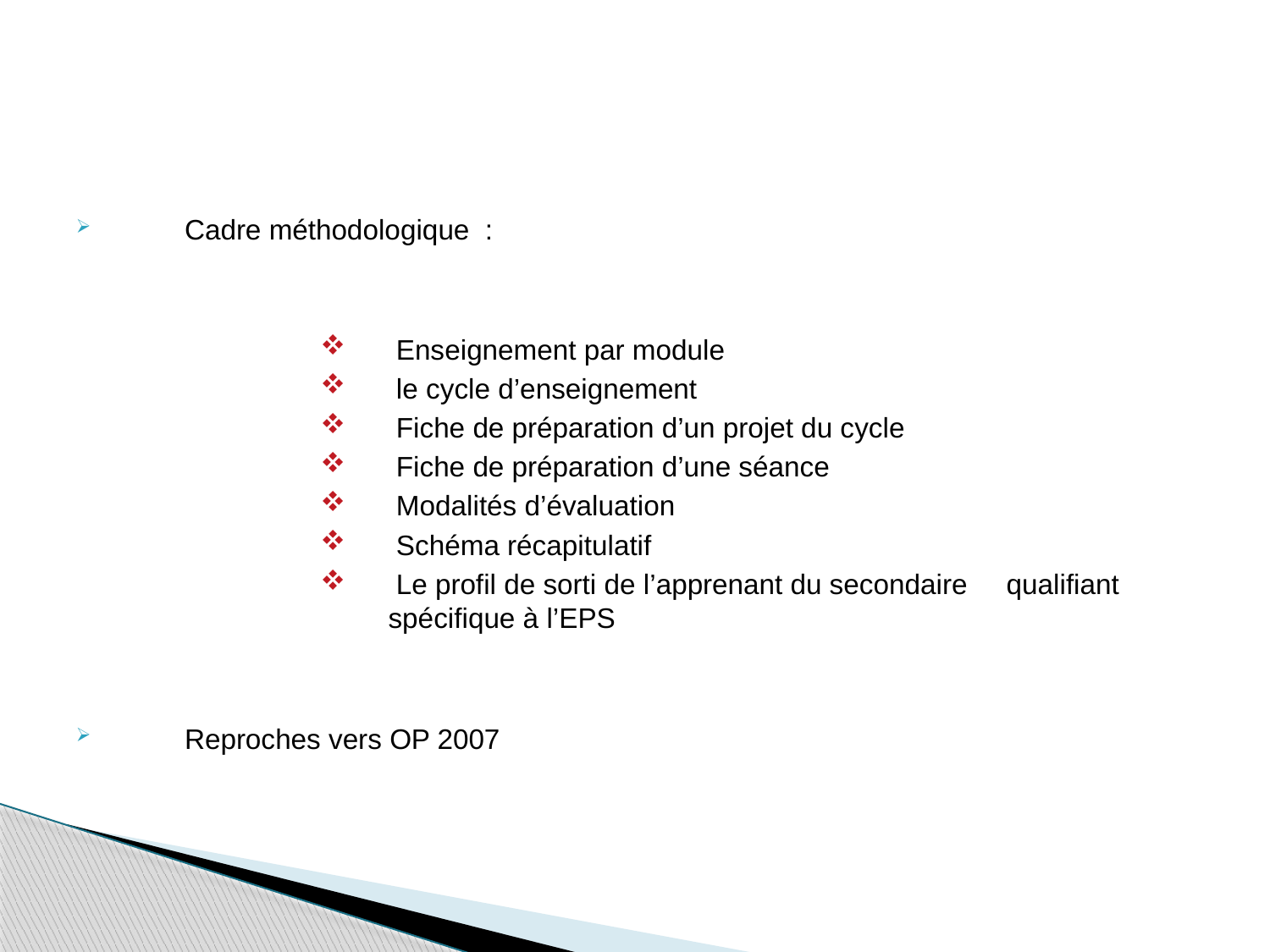

Cadre méthodologique  :

 Enseignement par module
 le cycle d’enseignement
 Fiche de préparation d’un projet du cycle
 Fiche de préparation d’une séance
 Modalités d’évaluation
 Schéma récapitulatif
 Le profil de sorti de l’apprenant du secondaire     qualifiant spécifique à l’EPS

Reproches vers OP 2007